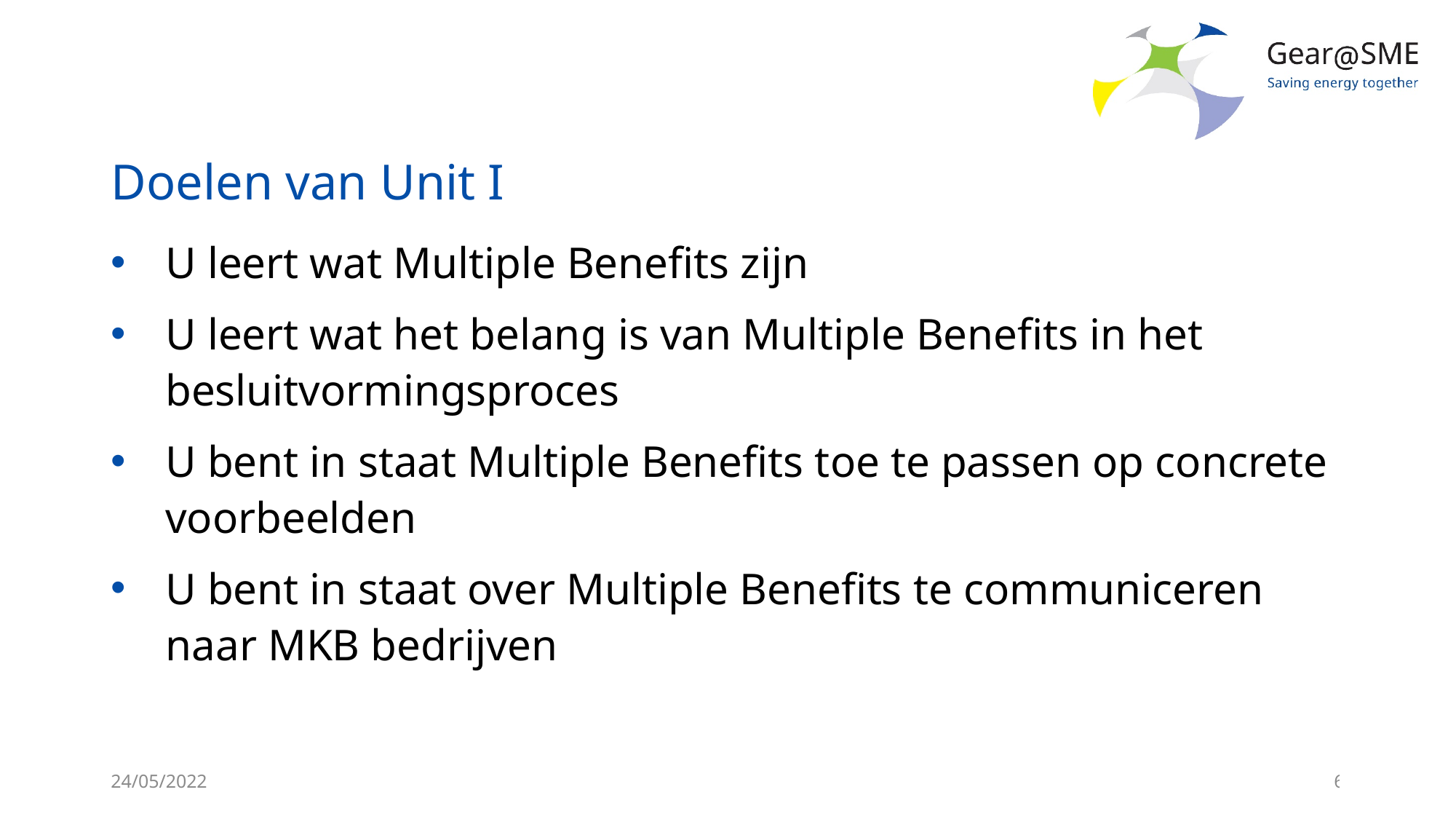

# Doelen van Unit I
U leert wat Multiple Benefits zijn
U leert wat het belang is van Multiple Benefits in het besluitvormingsproces
U bent in staat Multiple Benefits toe te passen op concrete voorbeelden
U bent in staat over Multiple Benefits te communiceren naar MKB bedrijven

24/05/2022
6